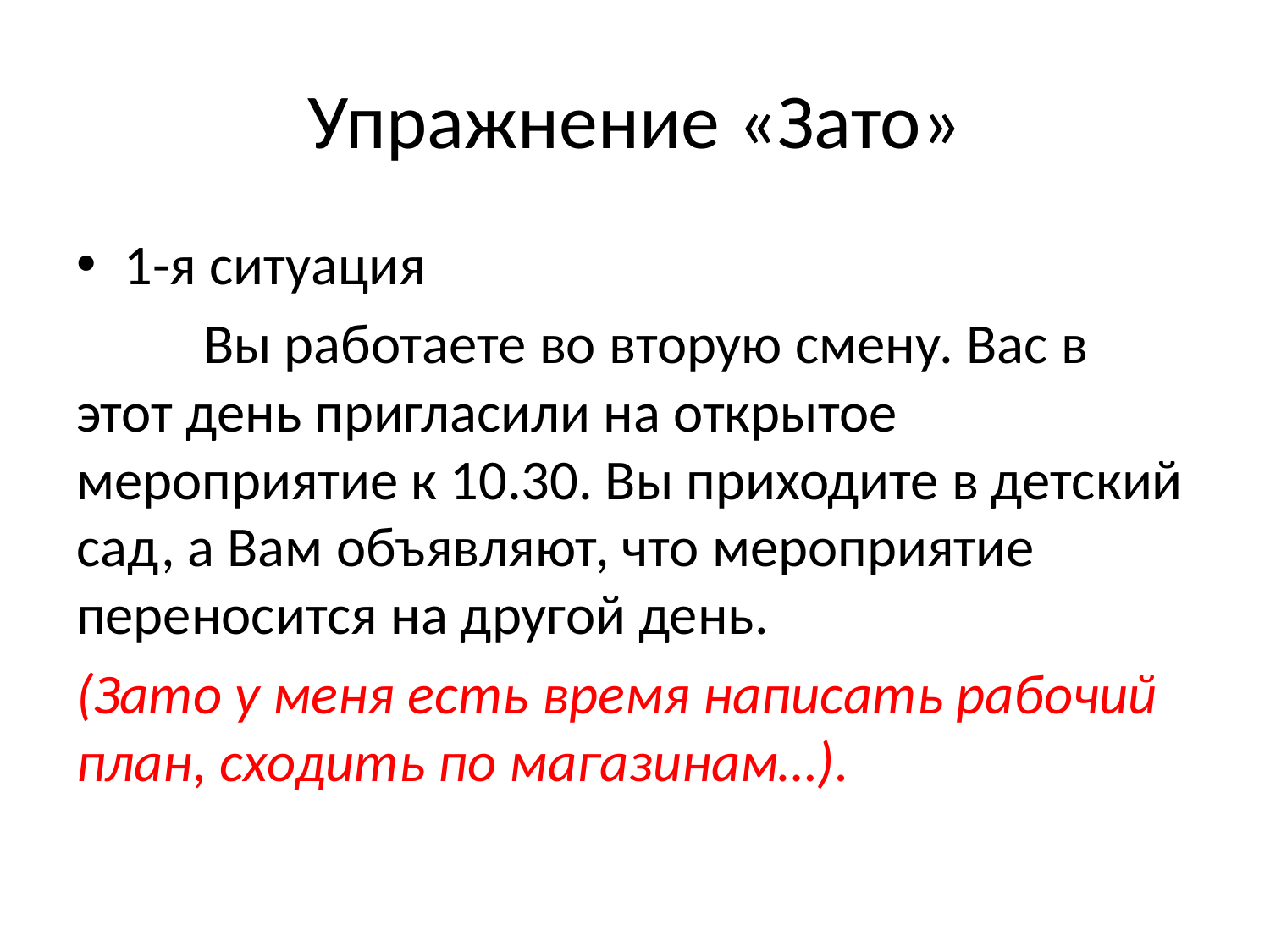

# Упражнение «Зато»
1-я ситуация
	Вы работаете во вторую смену. Вас в этот день пригласили на открытое мероприятие к 10.30. Вы приходите в детский сад, а Вам объявляют, что мероприятие переносится на другой день.
(Зато у меня есть время написать рабочий план, сходить по магазинам…).